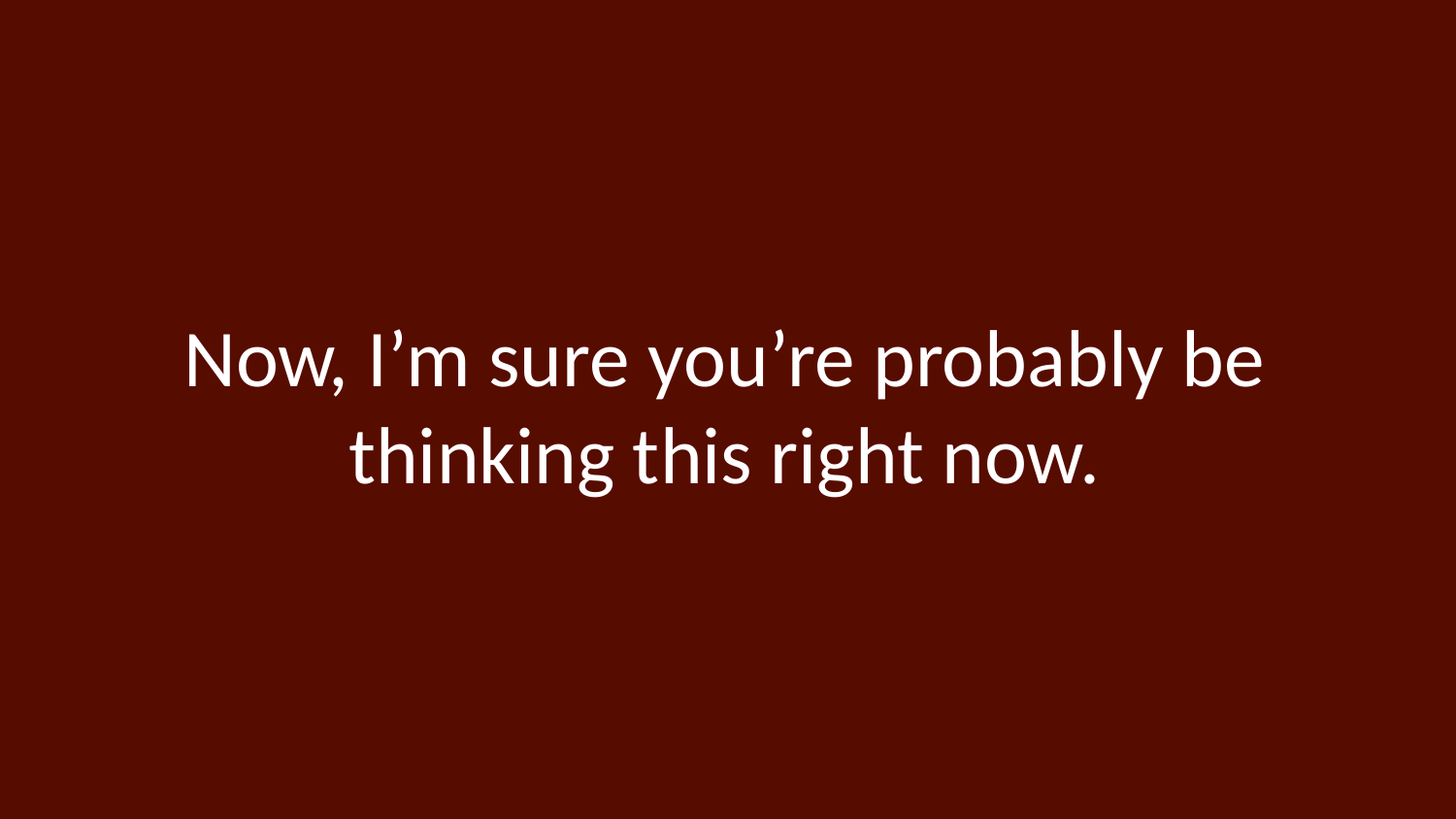

# Now, I’m sure you’re probably be thinking this right now.